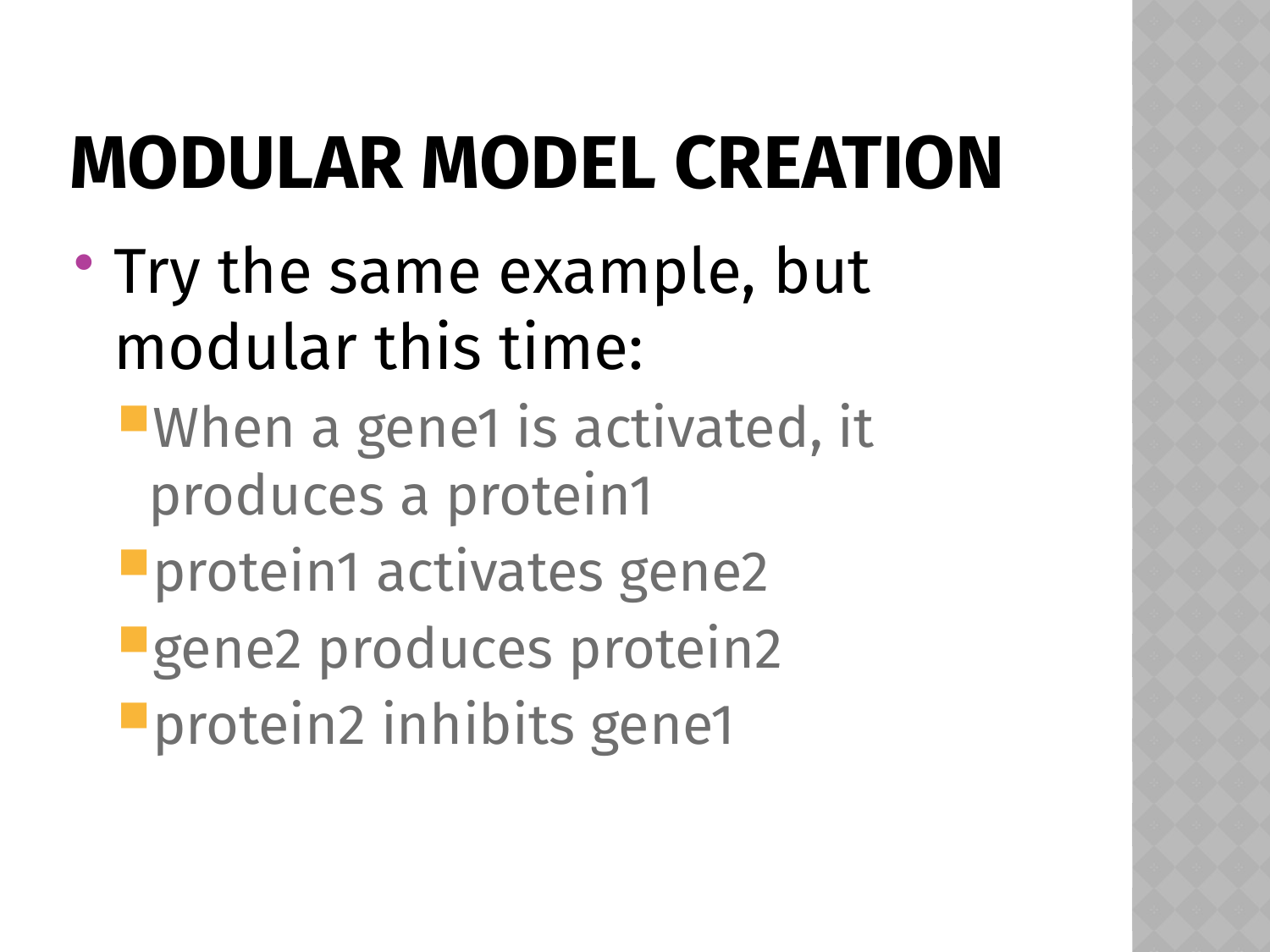

# Modular Model creation
Try the same example, but modular this time:
When a gene1 is activated, it produces a protein1
protein1 activates gene2
gene2 produces protein2
protein2 inhibits gene1